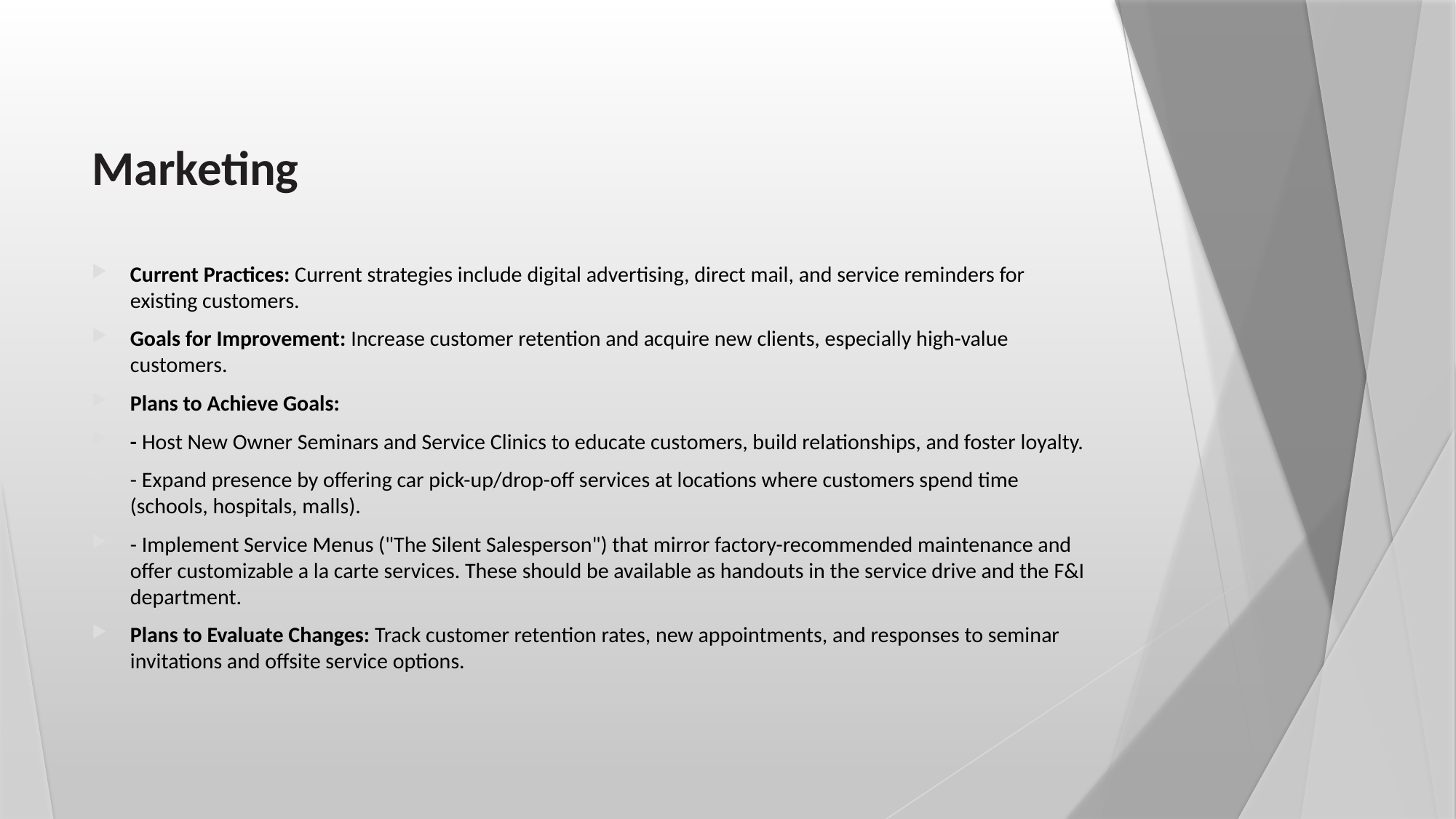

# Marketing

Current Practices: Current strategies include digital advertising, direct mail, and service reminders for existing customers.
Goals for Improvement: Increase customer retention and acquire new clients, especially high-value customers.
Plans to Achieve Goals:
- Host New Owner Seminars and Service Clinics to educate customers, build relationships, and foster loyalty.
- Expand presence by offering car pick-up/drop-off services at locations where customers spend time (schools, hospitals, malls).
- Implement Service Menus ("The Silent Salesperson") that mirror factory-recommended maintenance and offer customizable a la carte services. These should be available as handouts in the service drive and the F&I department.
Plans to Evaluate Changes: Track customer retention rates, new appointments, and responses to seminar invitations and offsite service options.